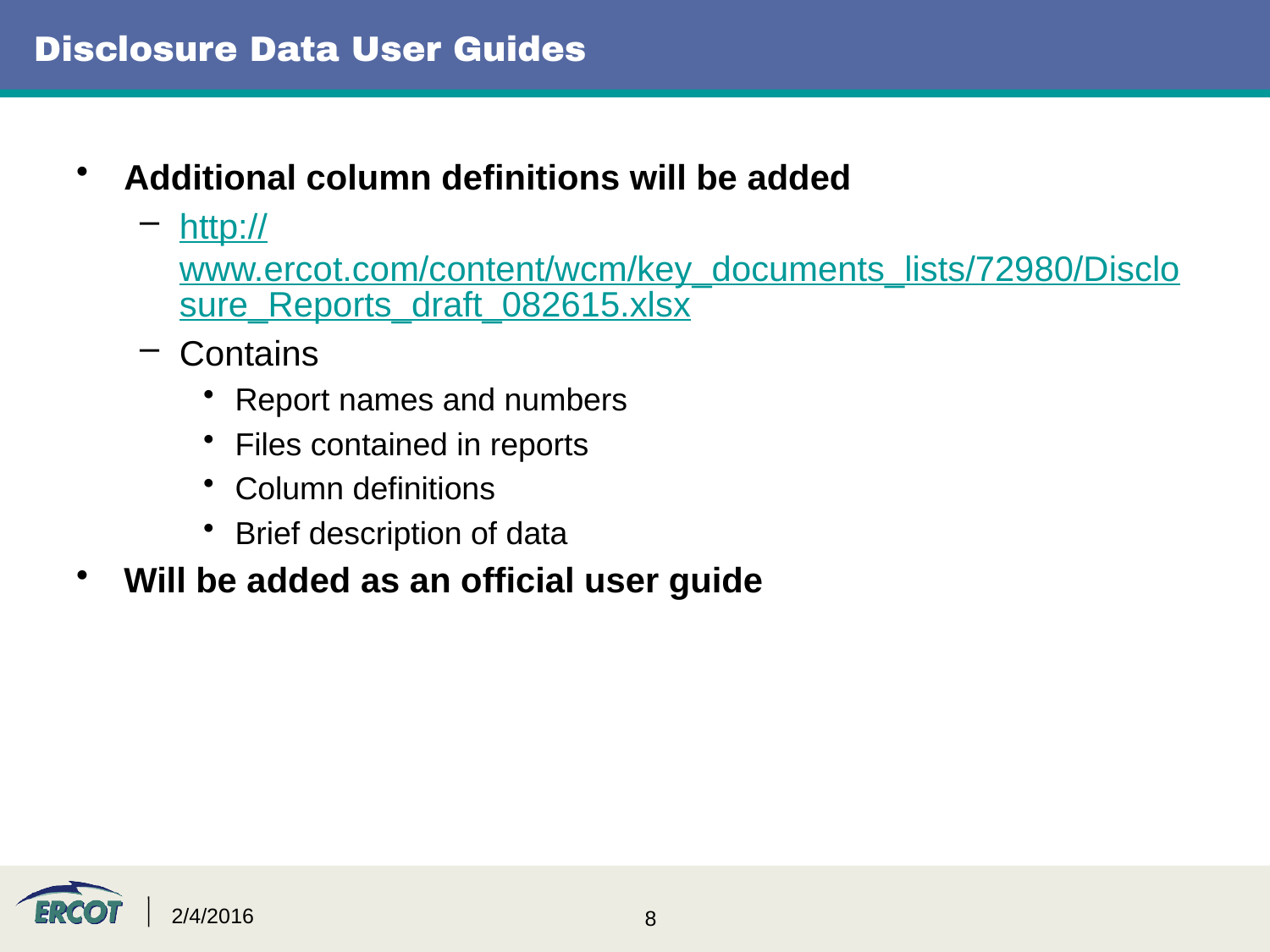

# Disclosure Data User Guides
Additional column definitions will be added
http://www.ercot.com/content/wcm/key_documents_lists/72980/Disclosure_Reports_draft_082615.xlsx
Contains
Report names and numbers
Files contained in reports
Column definitions
Brief description of data
Will be added as an official user guide
2/4/2016